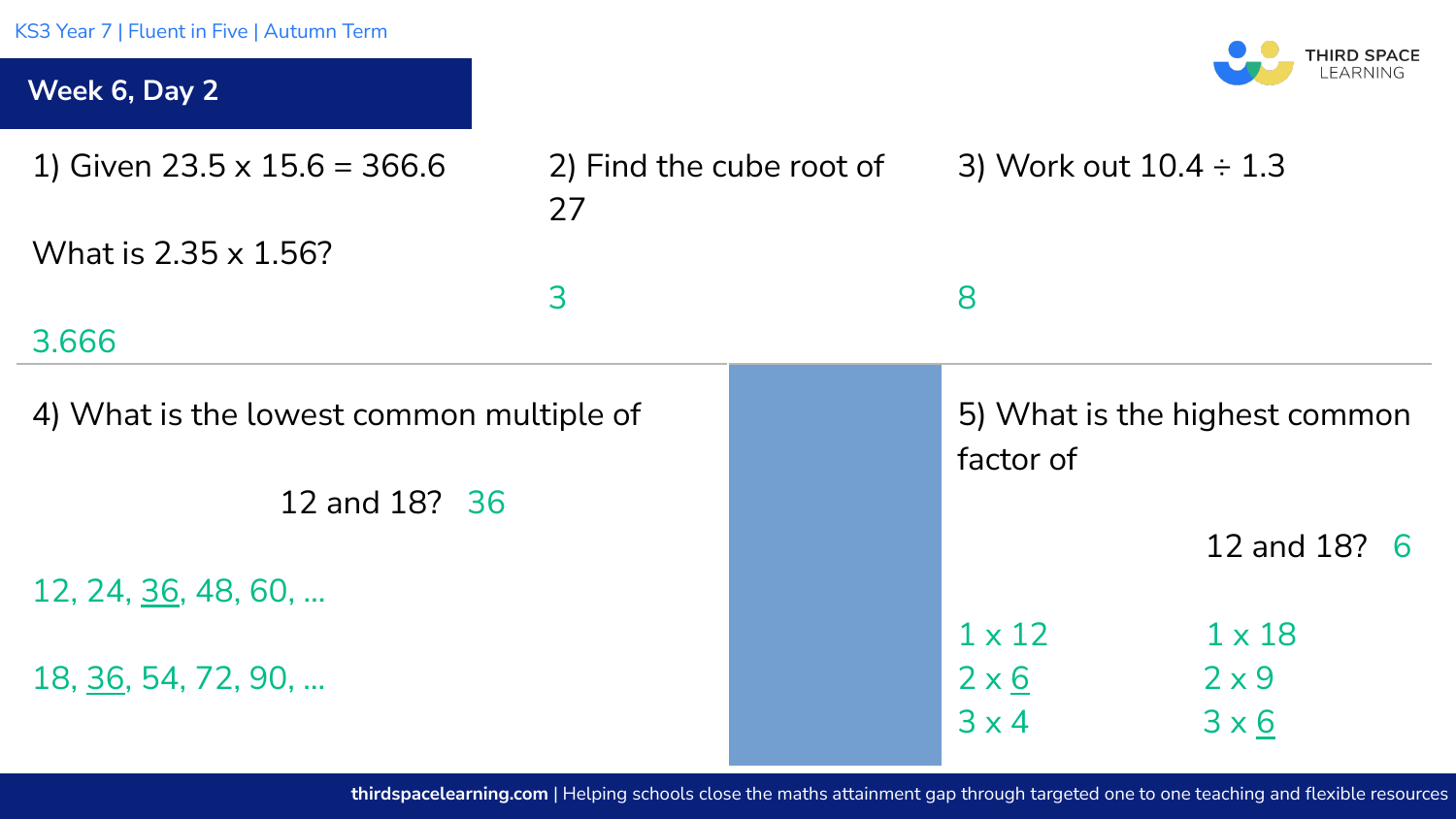

Week 6, Day 2
| 1) Given 23.5 x 15.6 = 366.6 What is 2.35 x 1.56? 3.666 |  | 2) Find the cube root of 27 3 |  | 3) Work out 10.4 ÷ 1.3 8 |
| --- | --- | --- | --- | --- |
| 4) What is the lowest common multiple of 12 and 18? 36 12, 24, 36, 48, 60, … 18, 36, 54, 72, 90, … |  |  | 5) What is the highest common factor of 12 and 18? 6 1 x 12 1 x 18 2 x 6 2 x 9 3 x 4 3 x 6 |  |